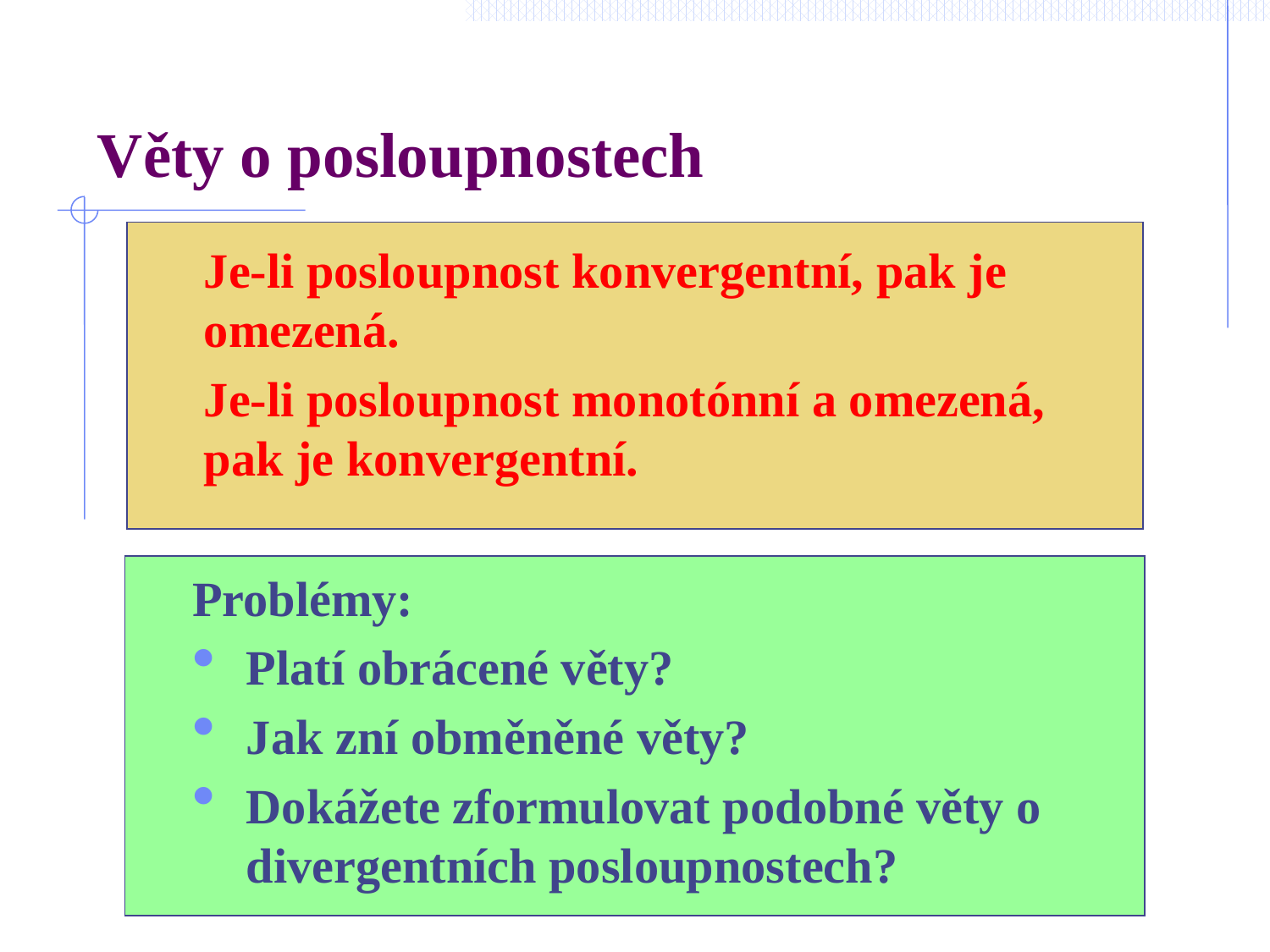

# Věty o posloupnostech

 	Je-li posloupnost konvergentní, pak je omezená.
	Je-li posloupnost monotónní a omezená, pak je konvergentní.

Problémy:
Platí obrácené věty?
Jak zní obměněné věty?
Dokážete zformulovat podobné věty o divergentních posloupnostech?